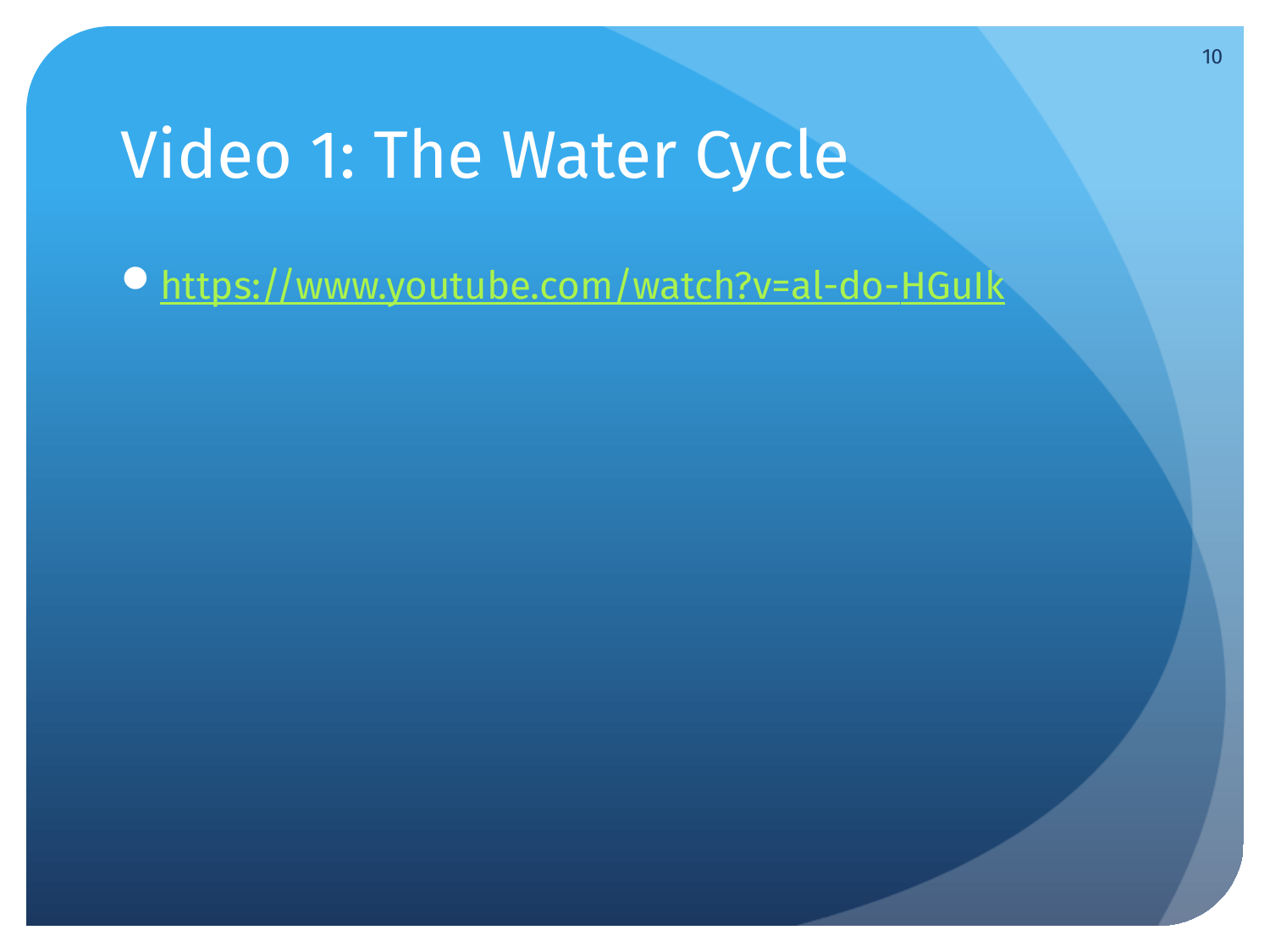

10
# Video 1: The Water Cycle
https://www.youtube.com/watch?v=al-do-HGuIk